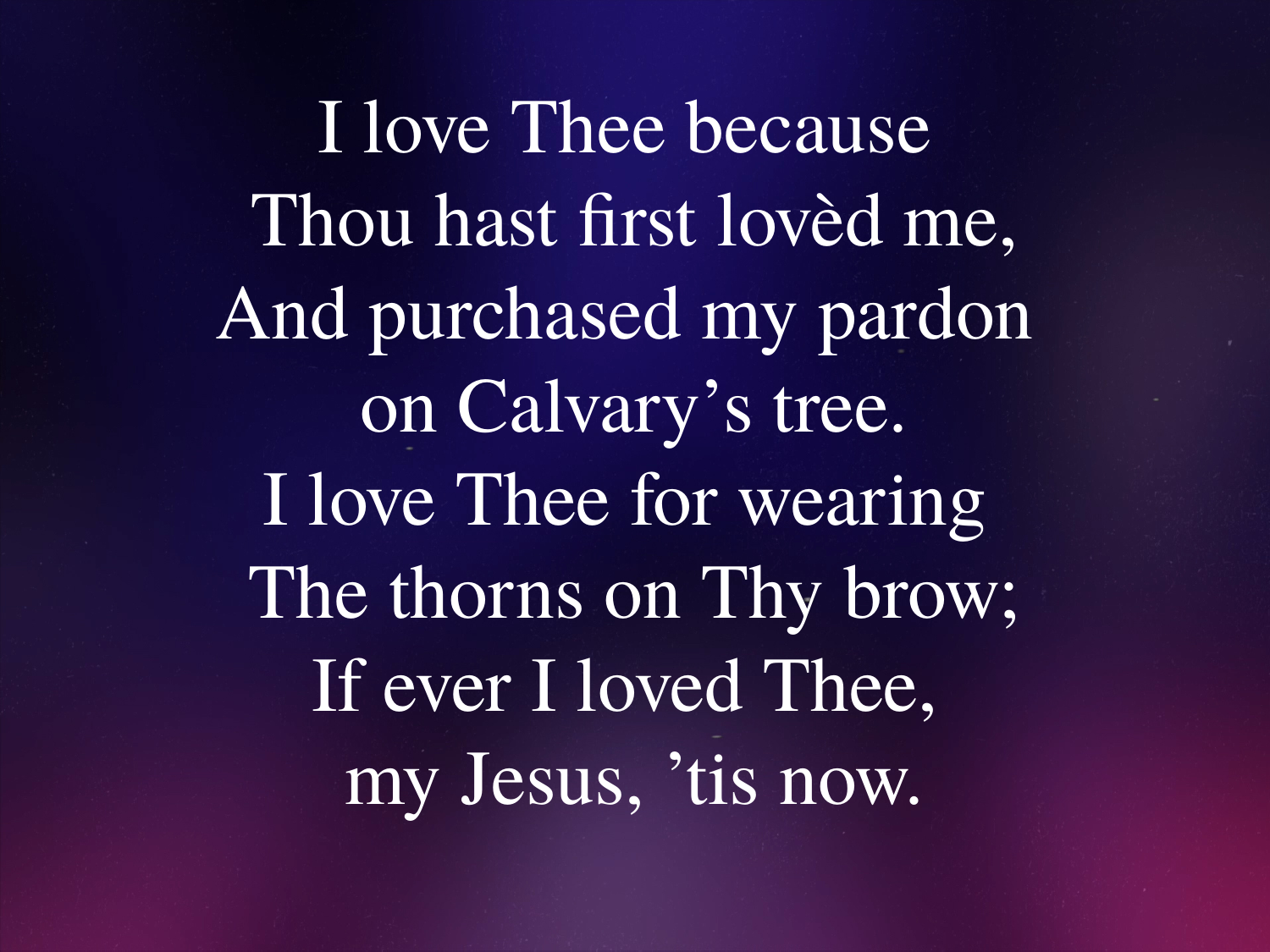

# I love Thee because Thou hast first lovèd me, And purchased my pardon on Calvary’s tree. I love Thee for wearing The thorns on Thy brow; If ever I loved Thee, my Jesus, ’tis now.